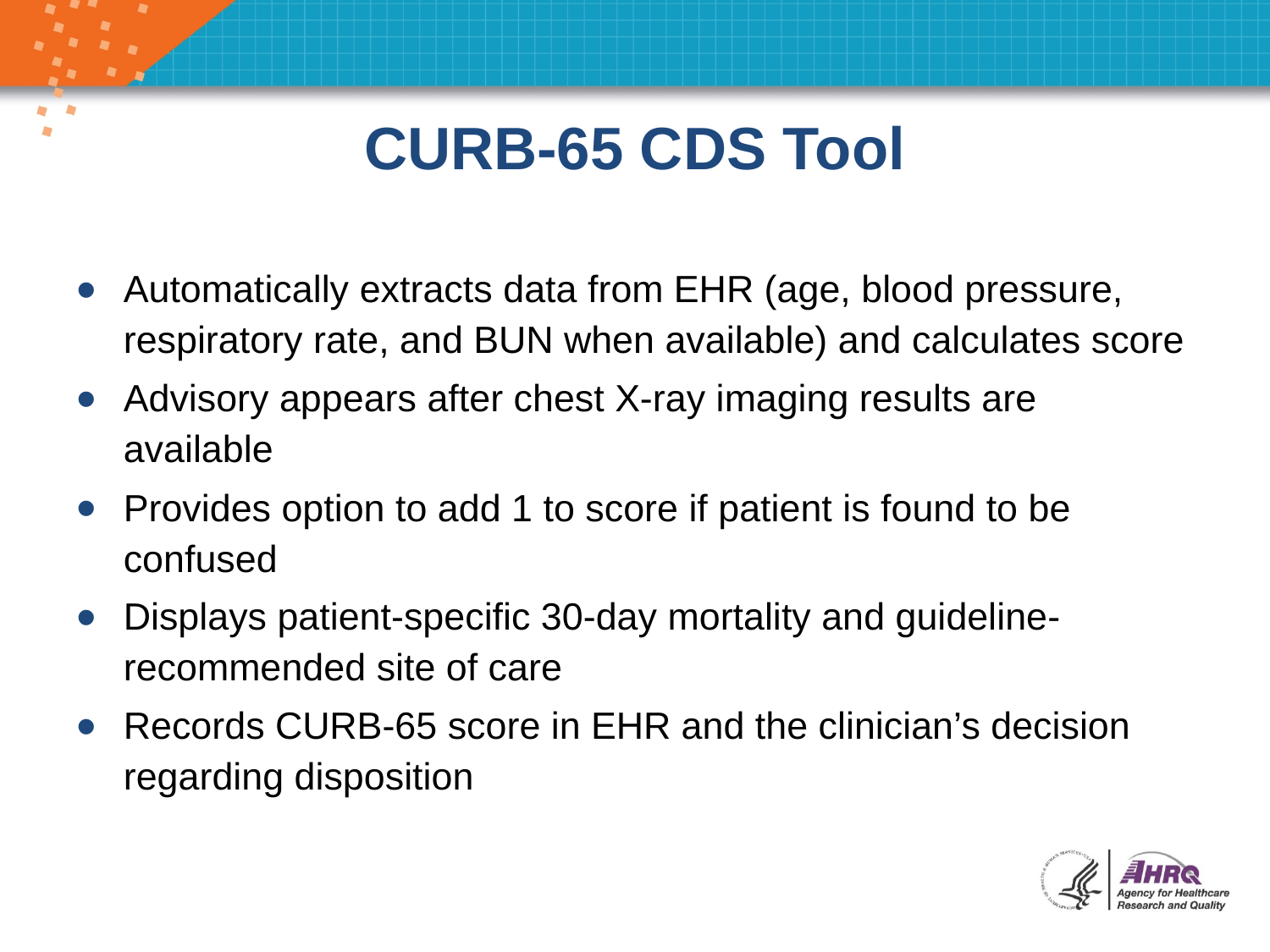

# CURB-65 CDS Tool
Automatically extracts data from EHR (age, blood pressure, respiratory rate, and BUN when available) and calculates score
Advisory appears after chest X-ray imaging results are available
Provides option to add 1 to score if patient is found to be confused
Displays patient-specific 30-day mortality and guideline-recommended site of care
Records CURB-65 score in EHR and the clinician’s decision regarding disposition